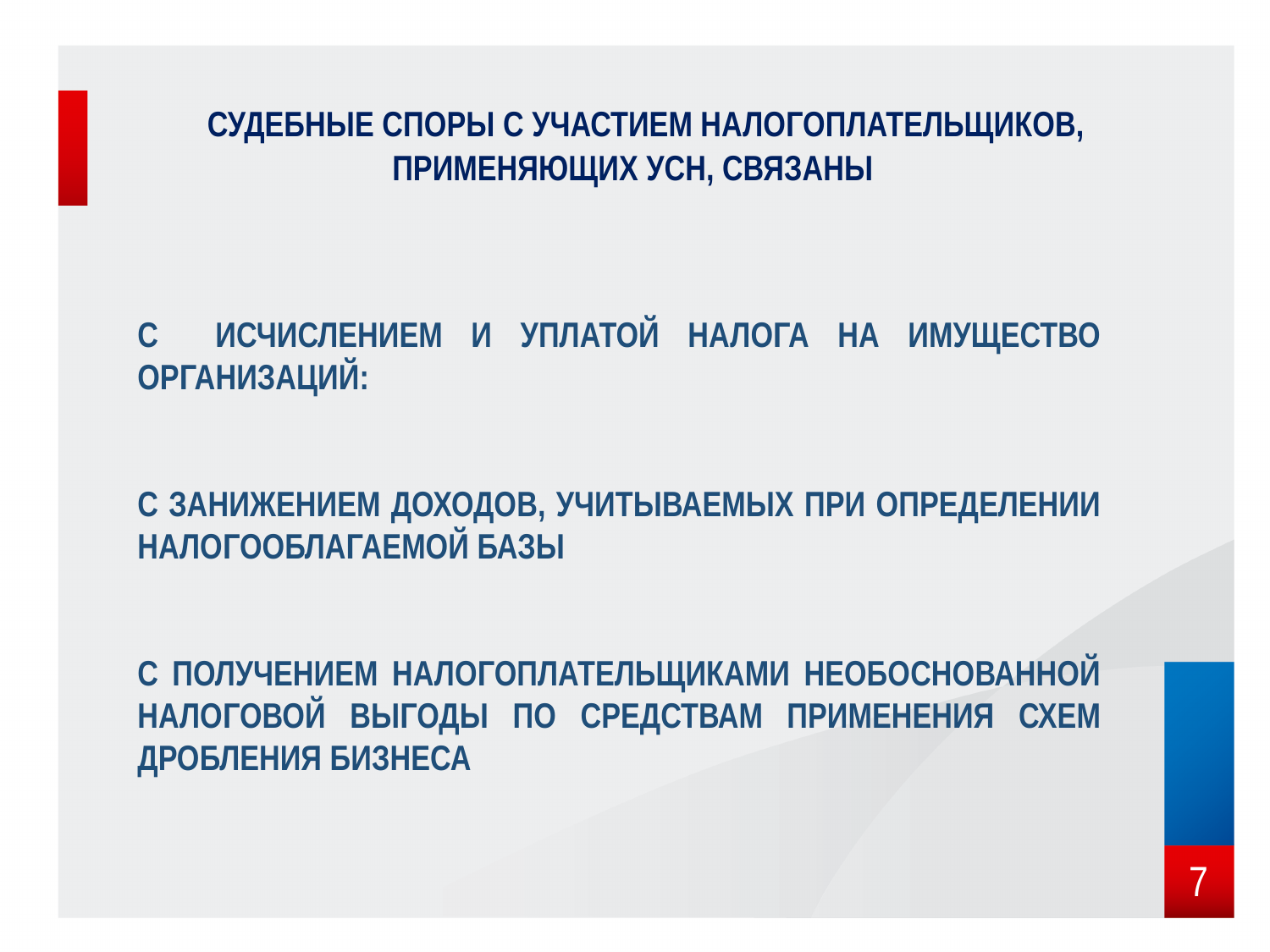

# судебные споры с участием налогоплательщиков, применяющих УСН, связаны
С  исчислением и уплатой налога на имущество организаций:

с занижением доходов, учитываемых при определении налогооблагаемой базы

с получением налогоплательщиками необоснованной налоговой выгоды по средствам применения схем дробления бизнеса

7